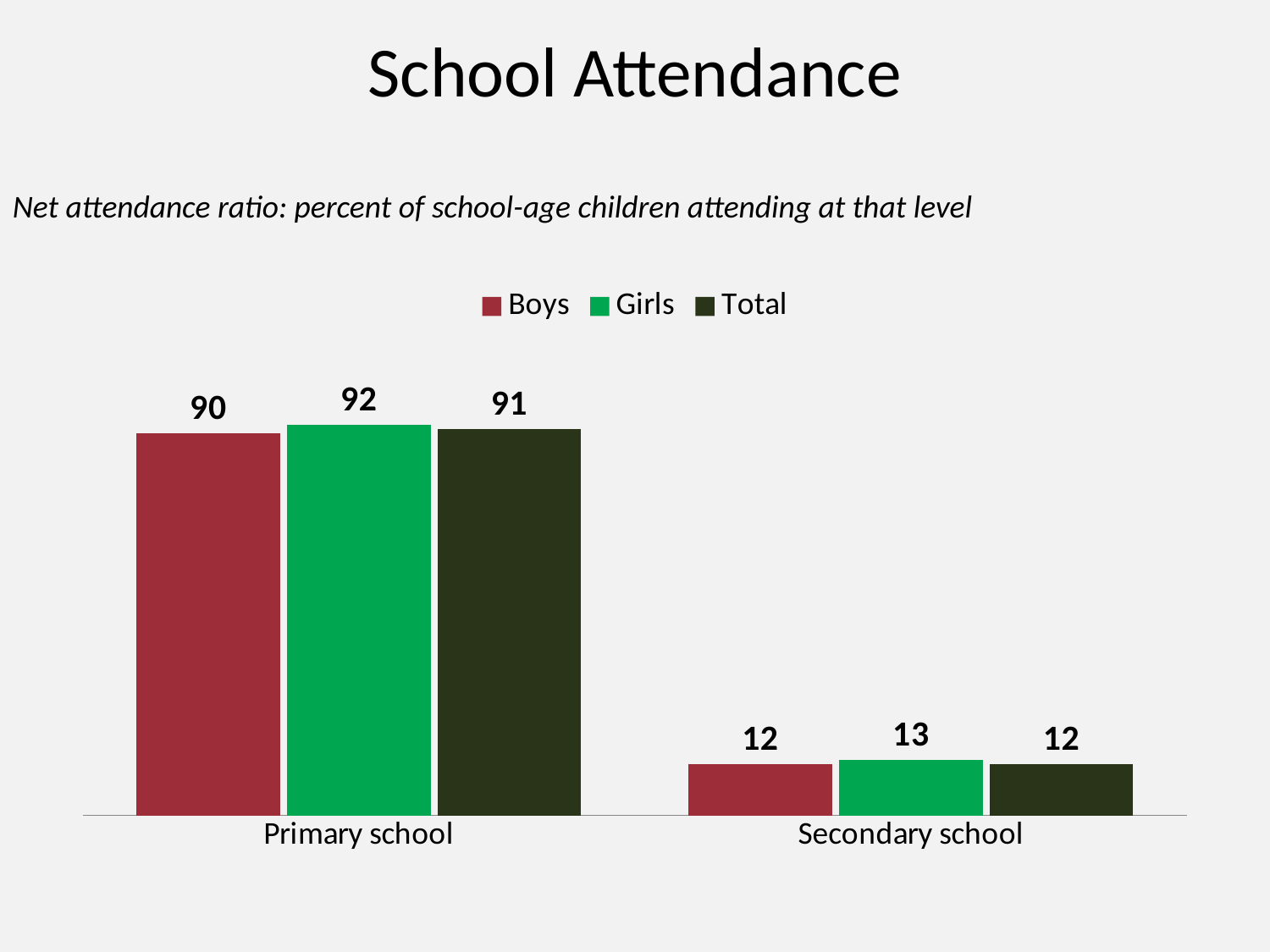

# School Attendance
Net attendance ratio: percent of school-age children attending at that level

### Chart

| Category | Boys | Girls | Total |
|---|---|---|---|
| Primary school | 90.0 | 92.0 | 91.0 |
| Secondary school | 12.0 | 13.0 | 12.0 |